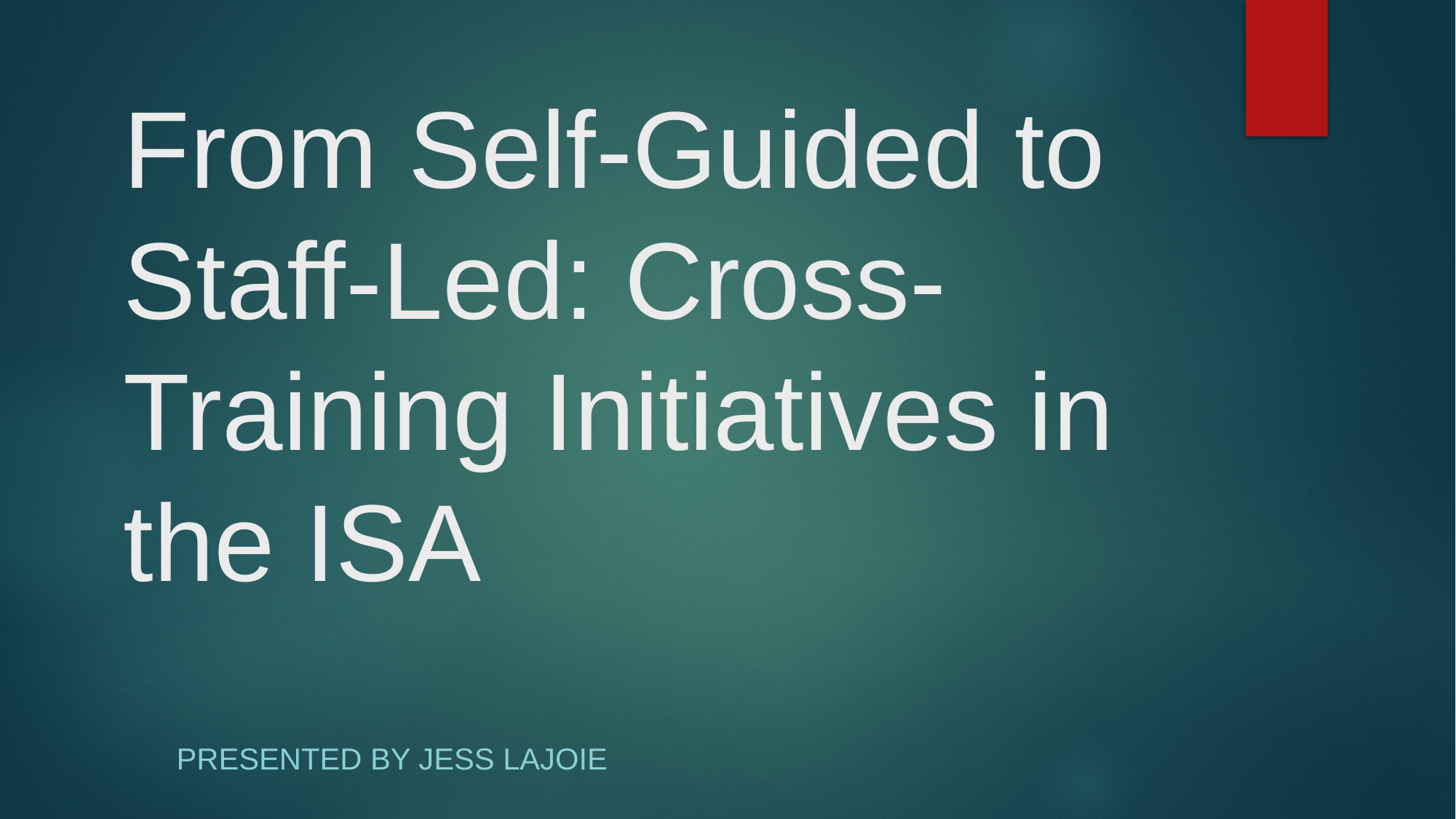

# From Self-Guided to Staff-Led: Cross-Training Initiatives in the ISA
Presented by Jess LaJoie